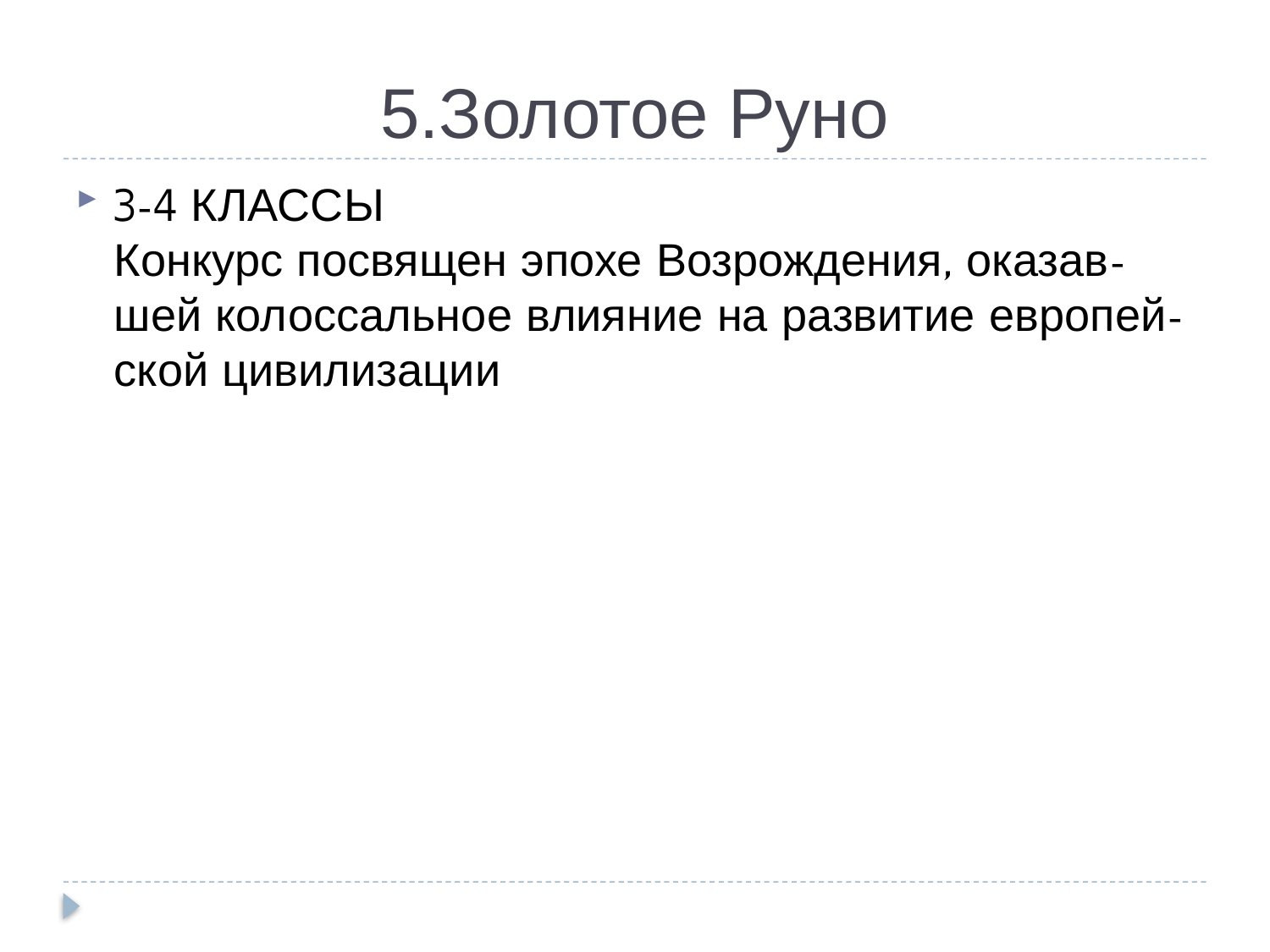

# 5.Золотое Руно
3-4 КЛАССЫ
Конкурс посвящен эпохе Возрождения, оказав-
шей колоссальное влияние на развитие европей-
ской цивилизации